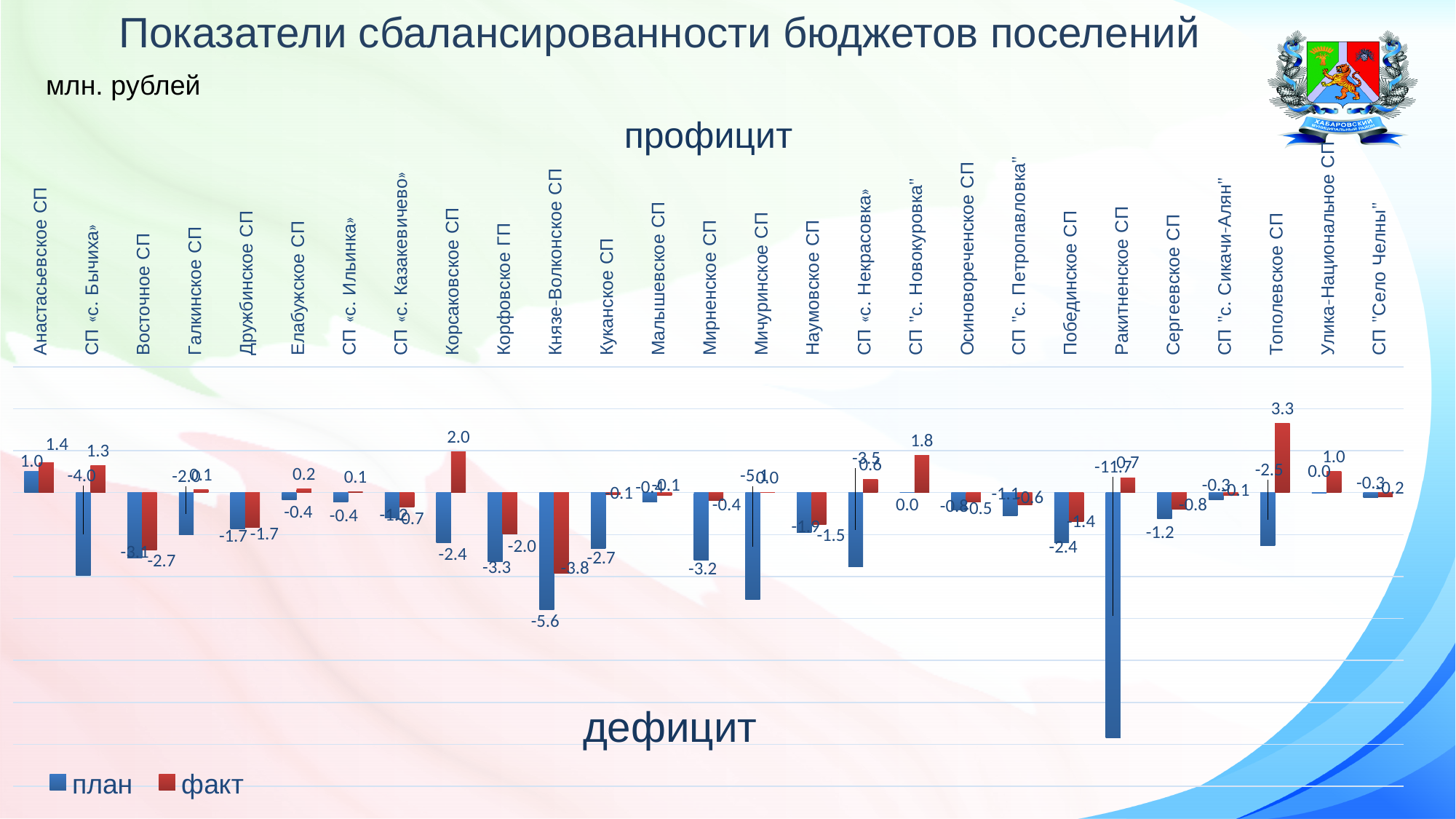

Показатели сбалансированности бюджетов поселений
млн. рублей

### Chart

| Category | план | факт |
|---|---|---|
| Анастасьевское СП | 997.8 | 1439.87 |
| СП «с. Бычиха» | -3950.34 | 1270.26 |
| Восточное СП | -3117.54 | -2733.8 |
| Галкинское СП | -2013.18 | 130.61 |
| Дружбинское СП | -1711.23 | -1675.65 |
| Елабужское СП | -356.3 | 166.77 |
| СП «с. Ильинка» | -434.03 | 50.72 |
| СП «с. Казакевичево» | -1207.41 | -700.69 |
| Корсаковское СП | -2392.84 | 1959.45 |
| Корфовское ГП | -3292.15 | -1982.28 |
| Князе-Волконское СП | -5595.43 | -3829.4 |
| Куканское СП | -2655.52 | -104.96 |
| Малышевское СП | -433.11 | -140.66 |
| Мирненское СП | -3205.38 | -379.78 |
| Мичуринское СП | -5105.03 | 1.86 |
| Наумовское СП | -1894.25 | -1523.9 |
| СП «с. Некрасовка» | -3519.17 | 636.69 |
| СП "с. Новокуровка" | 0.0 | 1779.77 |
| Осиновореченское СП | -811.85 | -451.1 |
| СП "с. Петропавловка" | -1114.83 | -578.1 |
| Побединское СП | -2391.99 | -1390.94 |
| Ракитненское СП | -11685.27 | 714.12 |
| Сергеевское СП | -1228.39 | -799.9 |
| СП "с. Сикачи-Алян" | -342.0 | -125.02 |
| Тополевское СП | -2532.82 | 3299.01 |
| Улика-Национальное СП | -20.3 | 1007.34 |
| СП "Село Челны" | -250.03 | -204.99 |
профицит
дефицит